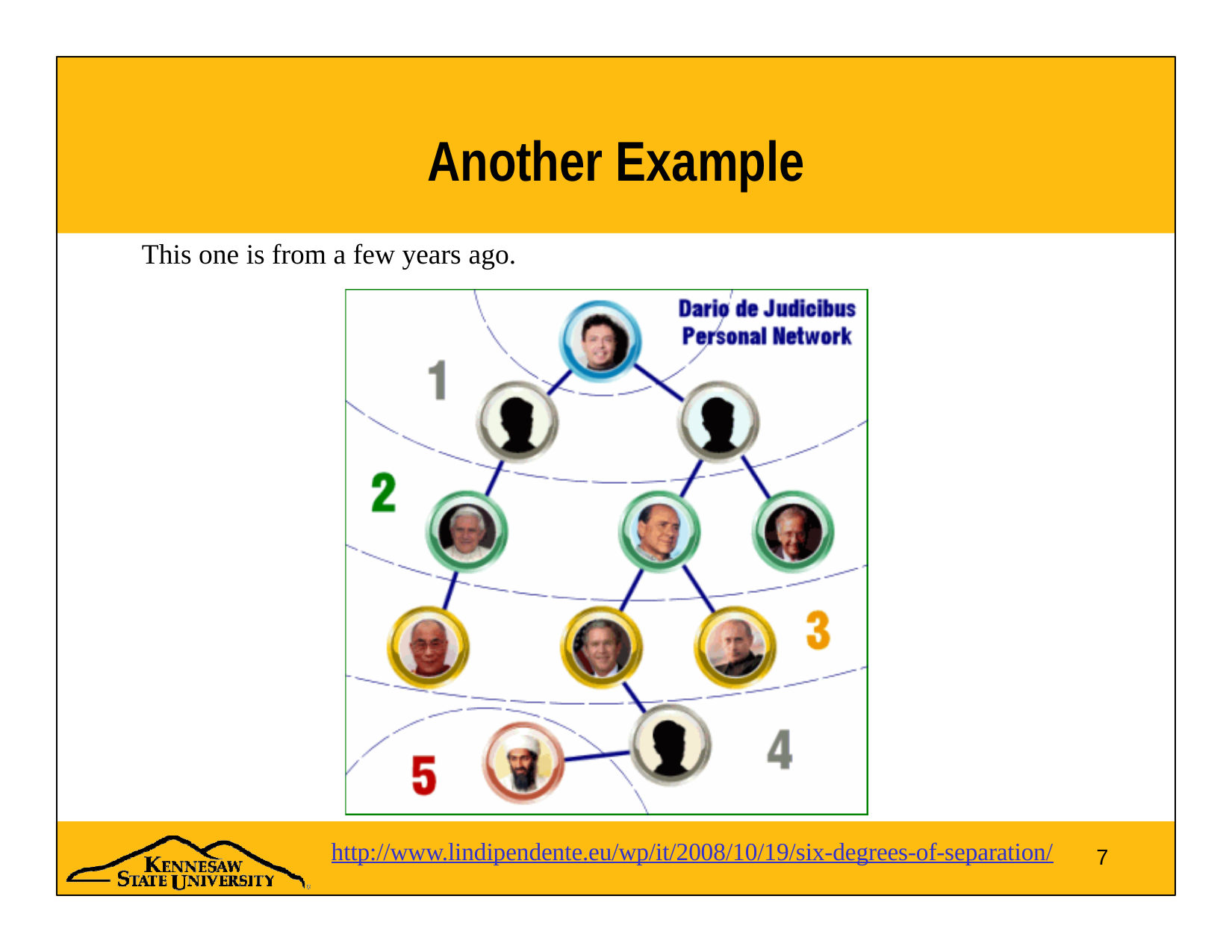

# Another Example
This one is from a few years ago.

http://www.lindipendente.eu/wp/it/2008/10/19/six-degrees-of-separation/
7